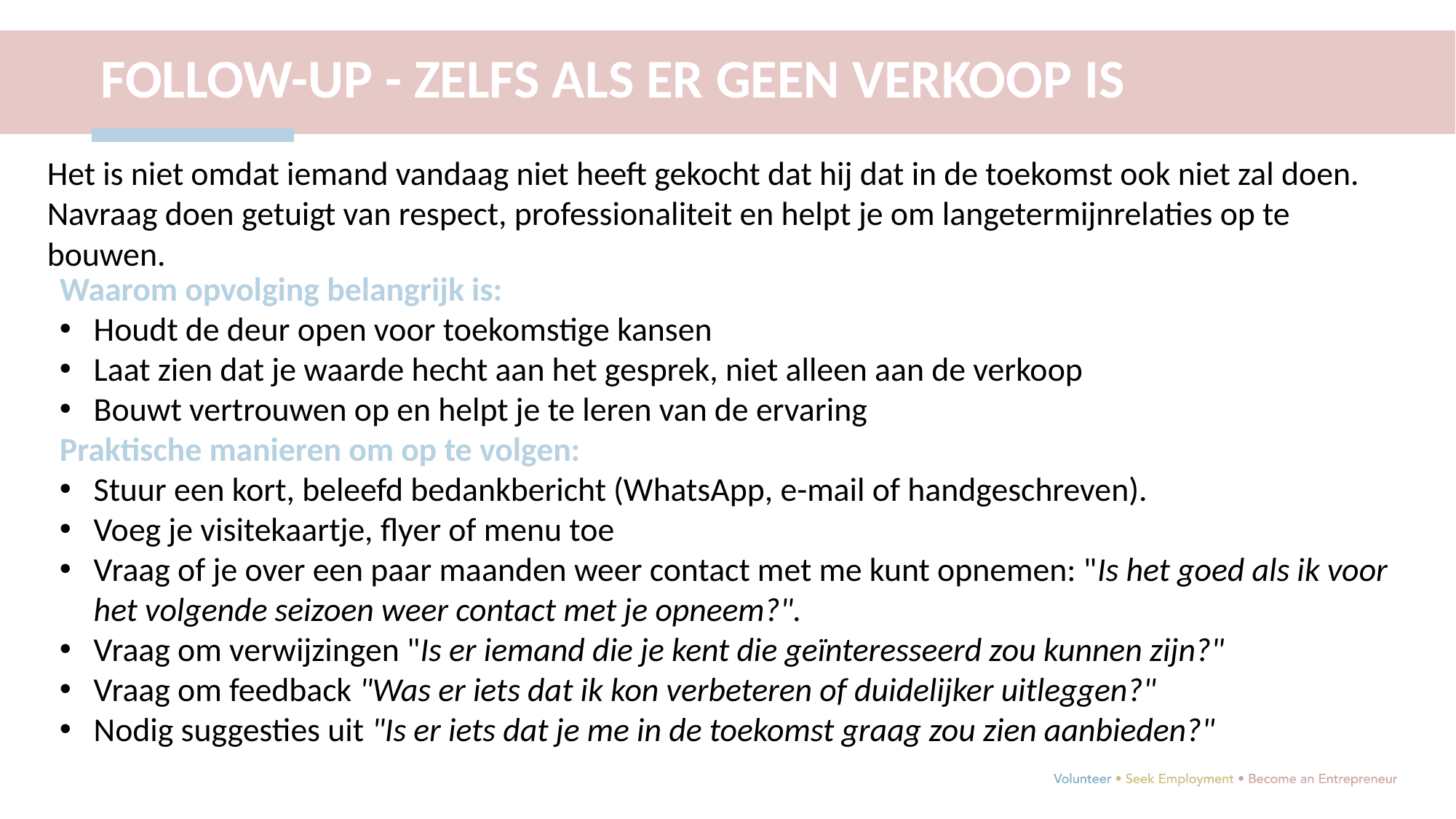

FOLLOW-UP - ZELFS ALS ER GEEN VERKOOP IS
Het is niet omdat iemand vandaag niet heeft gekocht dat hij dat in de toekomst ook niet zal doen. Navraag doen getuigt van respect, professionaliteit en helpt je om langetermijnrelaties op te bouwen.

Waarom opvolging belangrijk is:
Houdt de deur open voor toekomstige kansen
Laat zien dat je waarde hecht aan het gesprek, niet alleen aan de verkoop
Bouwt vertrouwen op en helpt je te leren van de ervaring
Praktische manieren om op te volgen:
Stuur een kort, beleefd bedankbericht (WhatsApp, e-mail of handgeschreven).
Voeg je visitekaartje, flyer of menu toe
Vraag of je over een paar maanden weer contact met me kunt opnemen: "Is het goed als ik voor het volgende seizoen weer contact met je opneem?".
Vraag om verwijzingen "Is er iemand die je kent die geïnteresseerd zou kunnen zijn?"
Vraag om feedback "Was er iets dat ik kon verbeteren of duidelijker uitleggen?"
Nodig suggesties uit "Is er iets dat je me in de toekomst graag zou zien aanbieden?"